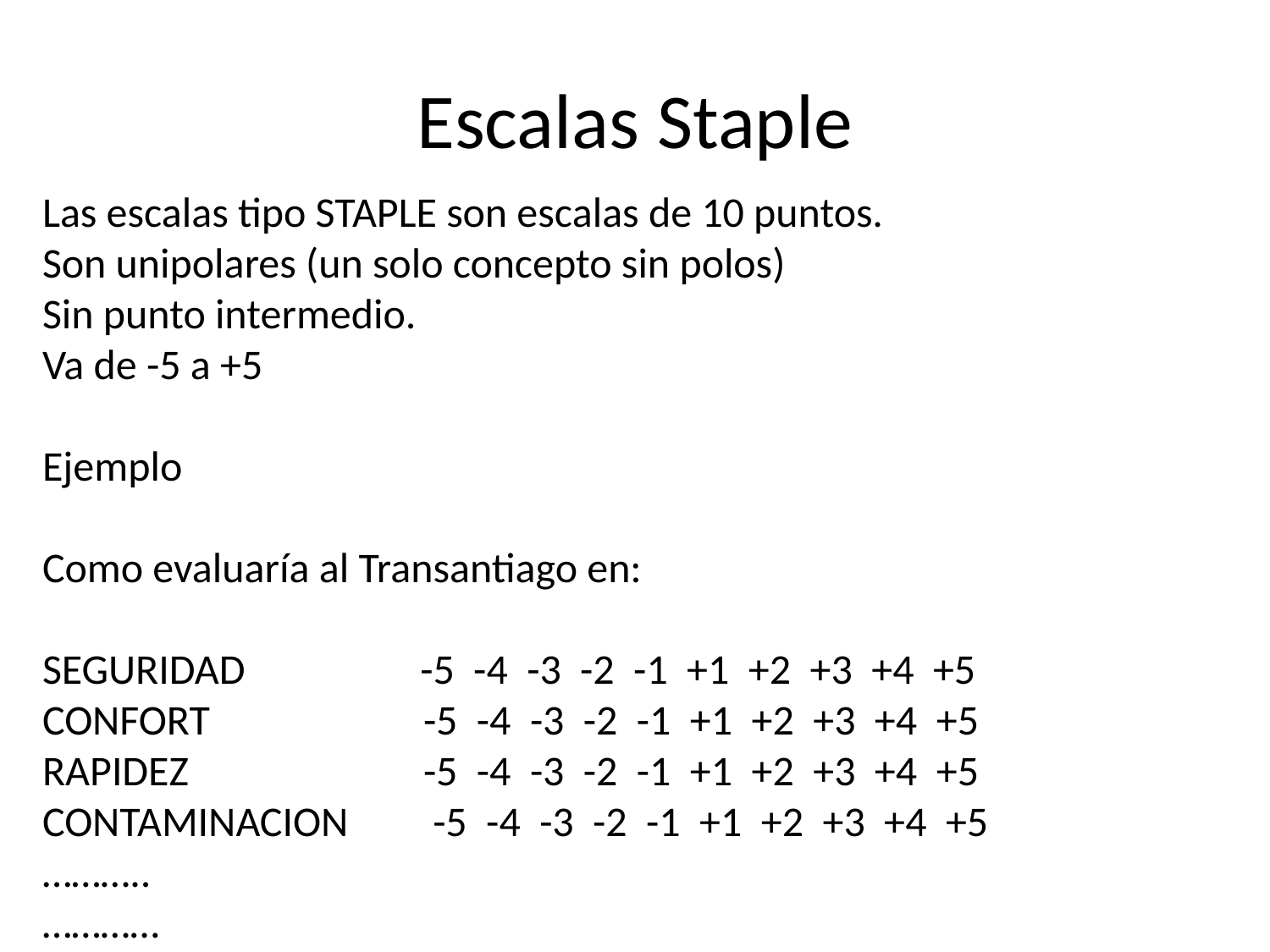

# Escalas Staple
Las escalas tipo STAPLE son escalas de 10 puntos.
Son unipolares (un solo concepto sin polos)
Sin punto intermedio.
Va de -5 a +5

Ejemplo

Como evaluaría al Transantiago en:

SEGURIDAD   	             -5  -4  -3  -2  -1  +1  +2  +3  +4  +5
CONFORT 		-5  -4  -3  -2  -1  +1  +2  +3  +4  +5
RAPIDEZ 		-5  -4  -3  -2  -1  +1  +2  +3  +4  +5
CONTAMINACION	 -5  -4  -3  -2  -1  +1  +2  +3  +4  +5
………..
…………